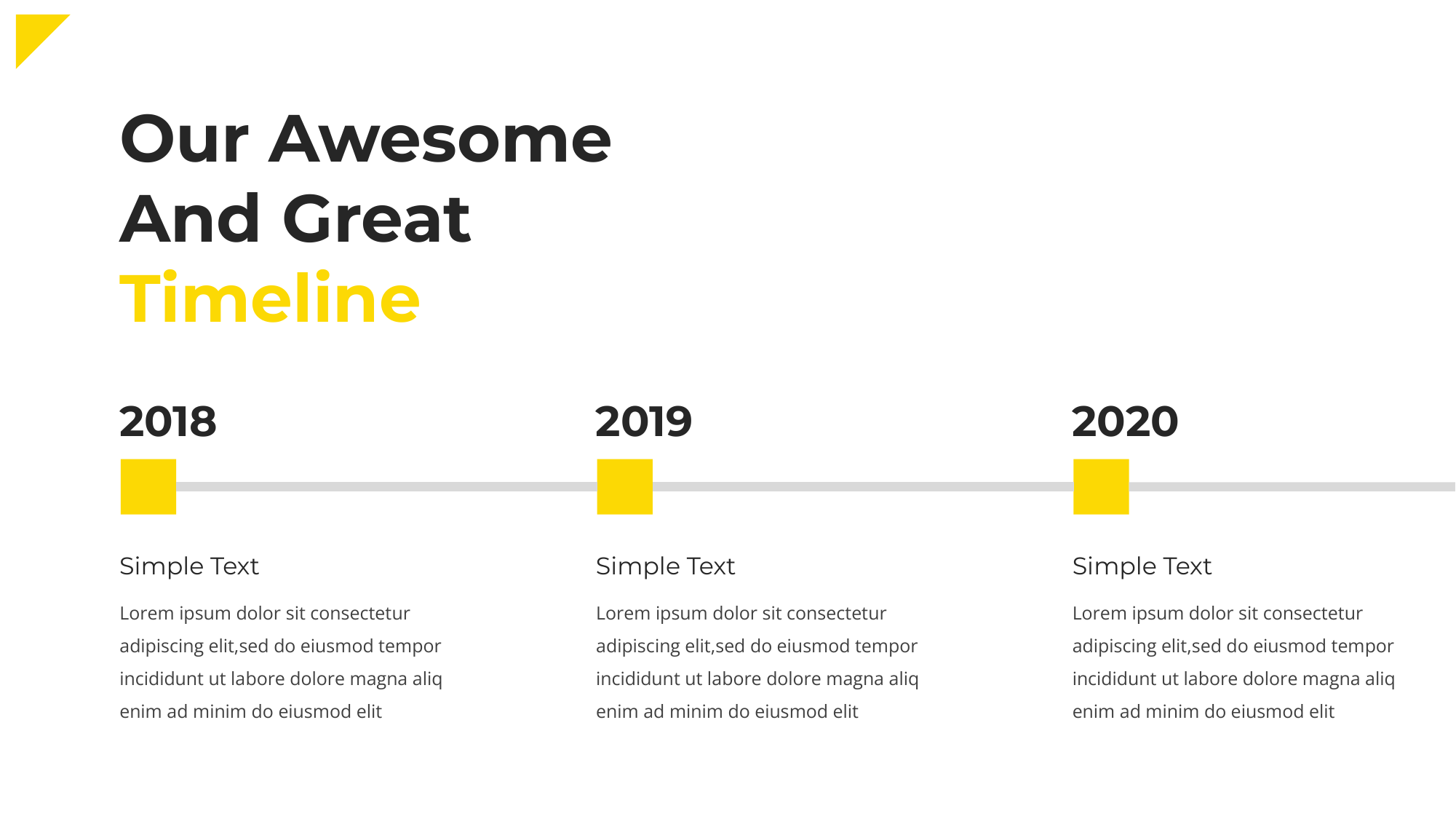

Our Awesome And Great Timeline
2018
Simple Text
Lorem ipsum dolor sit consectetur adipiscing elit,sed do eiusmod tempor incididunt ut labore dolore magna aliq enim ad minim do eiusmod elit
2019
Simple Text
Lorem ipsum dolor sit consectetur adipiscing elit,sed do eiusmod tempor incididunt ut labore dolore magna aliq enim ad minim do eiusmod elit
2020
Simple Text
Lorem ipsum dolor sit consectetur adipiscing elit,sed do eiusmod tempor incididunt ut labore dolore magna aliq enim ad minim do eiusmod elit